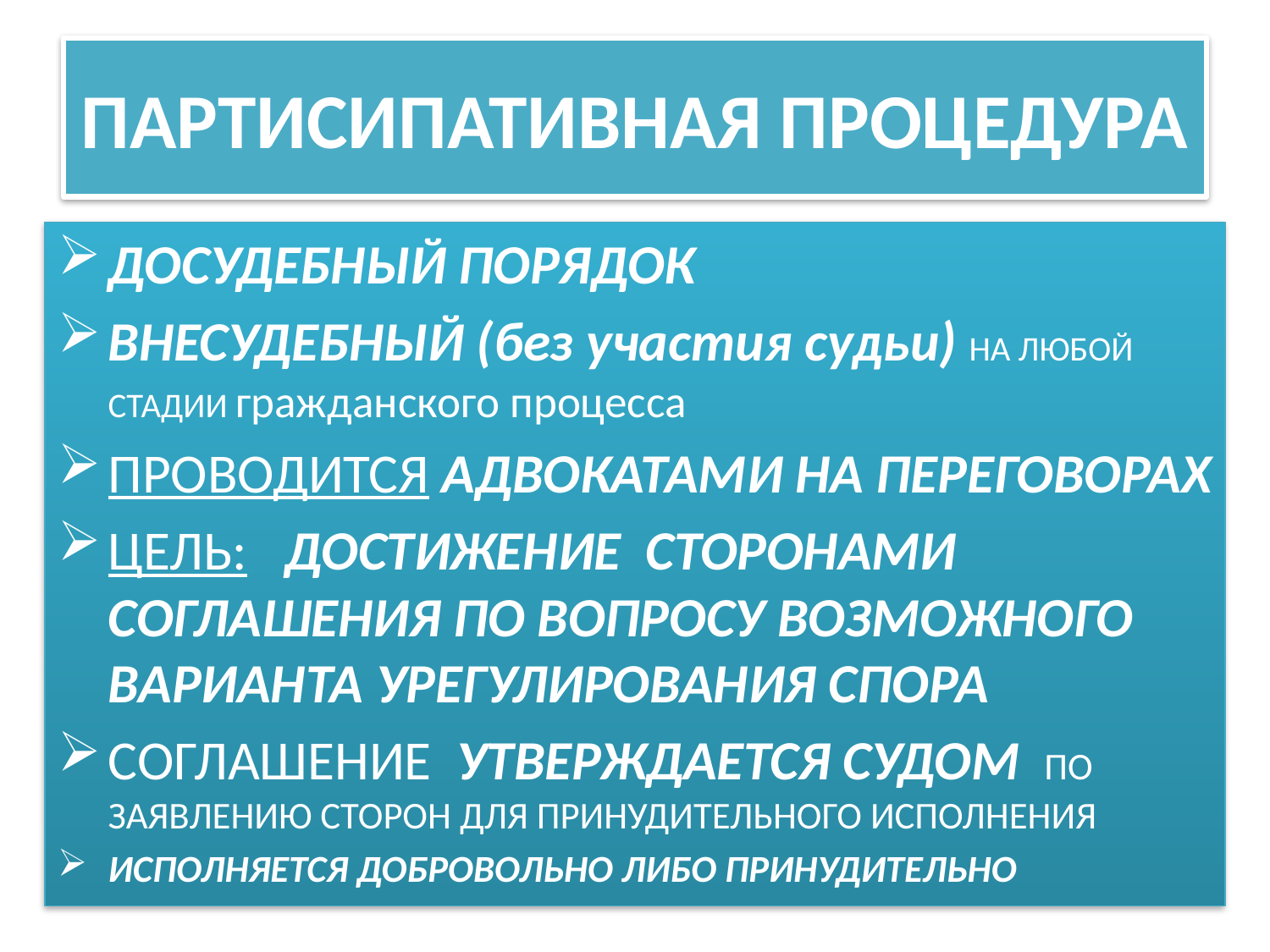

# ПАРТИСИПАТИВНАЯ ПРОЦЕДУРА
ДОСУДЕБНЫЙ ПОРЯДОК
ВНЕСУДЕБНЫЙ (без участия судьи) НА ЛЮБОЙ СТАДИИ гражданского процесса
ПРОВОДИТСЯ АДВОКАТАМИ НА ПЕРЕГОВОРАХ
ЦЕЛЬ:   ДОСТИЖЕНИЕ  СТОРОНАМИ СОГЛАШЕНИЯ ПО ВОПРОСУ ВОЗМОЖНОГО ВАРИАНТА УРЕГУЛИРОВАНИЯ СПОРА
СОГЛАШЕНИЕ  УТВЕРЖДАЕТСЯ СУДОМ  ПО ЗАЯВЛЕНИЮ СТОРОН ДЛЯ ПРИНУДИТЕЛЬНОГО ИСПОЛНЕНИЯ
ИСПОЛНЯЕТСЯ ДОБРОВОЛЬНО ЛИБО ПРИНУДИТЕЛЬНО